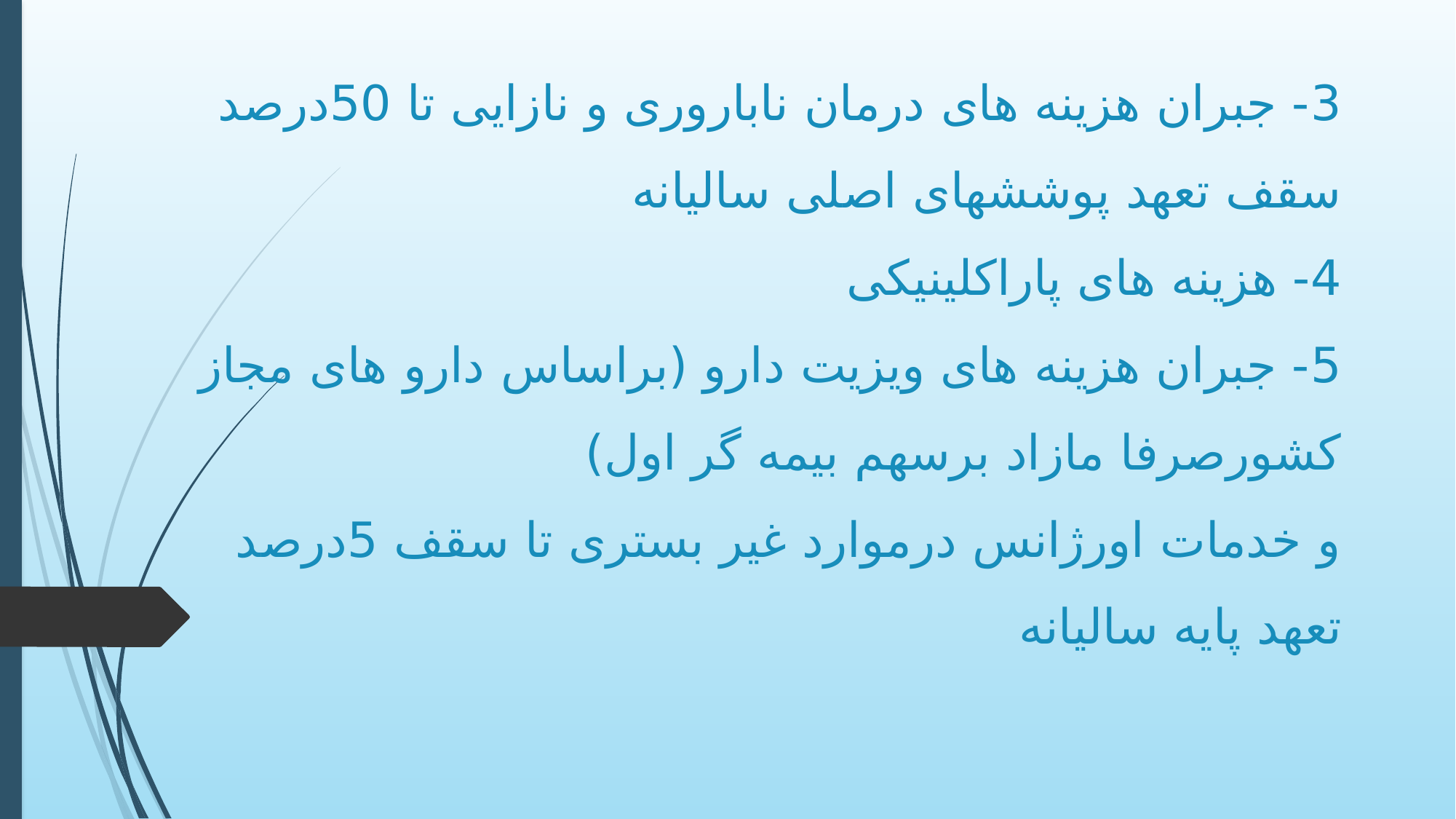

# 3- جبران هزینه های درمان ناباروری و نازایی تا 50درصد سقف تعهد پوششهای اصلی سالیانه 4- هزینه های پاراکلینیکی 5- جبران هزینه های ویزیت دارو (براساس دارو های مجاز کشورصرفا مازاد برسهم بیمه گر اول) و خدمات اورژانس درموارد غیر بستری تا سقف 5درصد تعهد پایه سالیانه